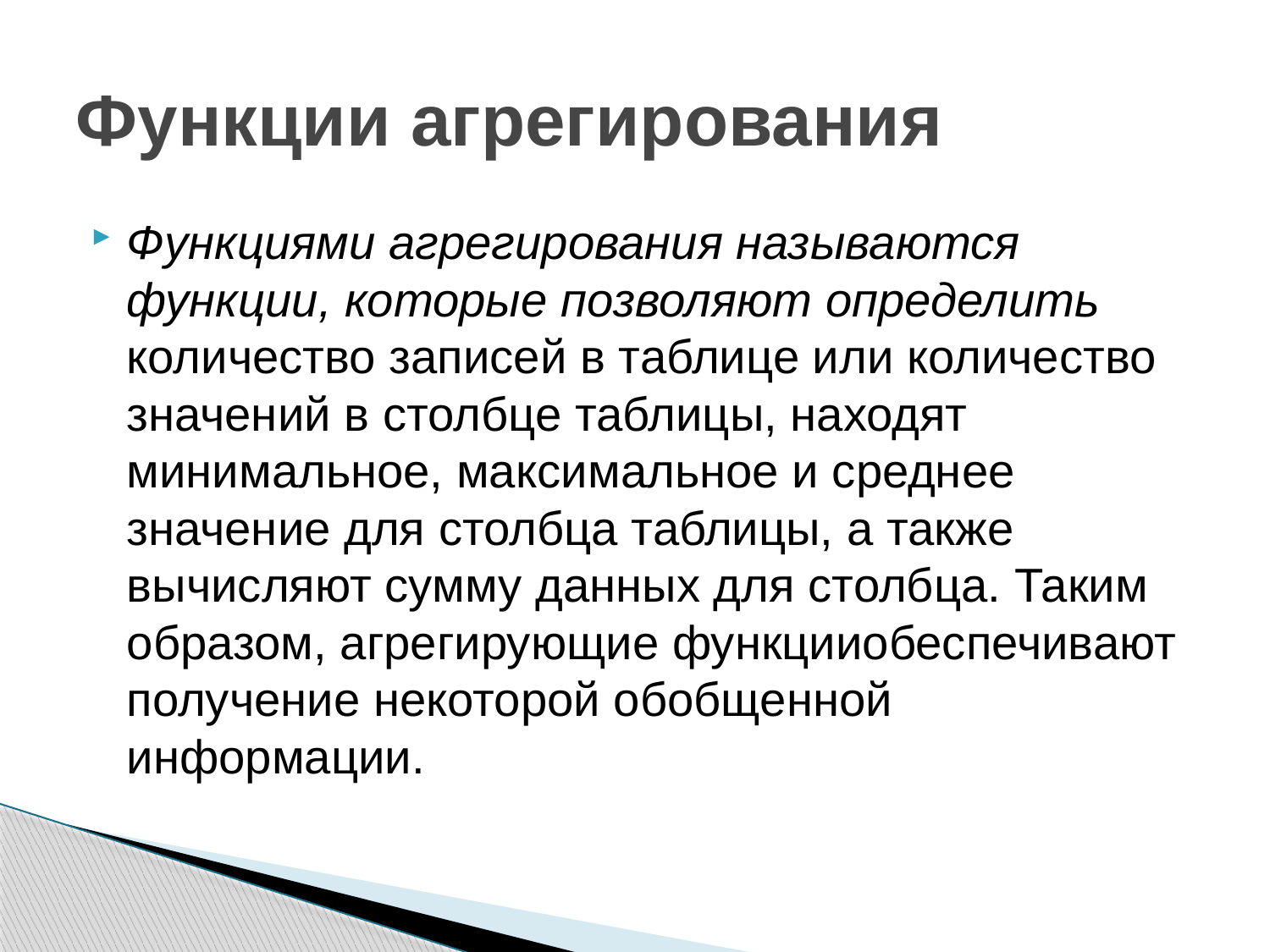

# Функции агрегирования
Функциями агрегирования называются функции, которые позволяют определить количество записей в таблице или количество значений в столбце таблицы, находят минимальное, максимальное и среднее значение для столбца таблицы, а также вычисляют сумму данных для столбца. Таким образом, агрегирующие функцииобеспечивают получение некоторой обобщенной информации.